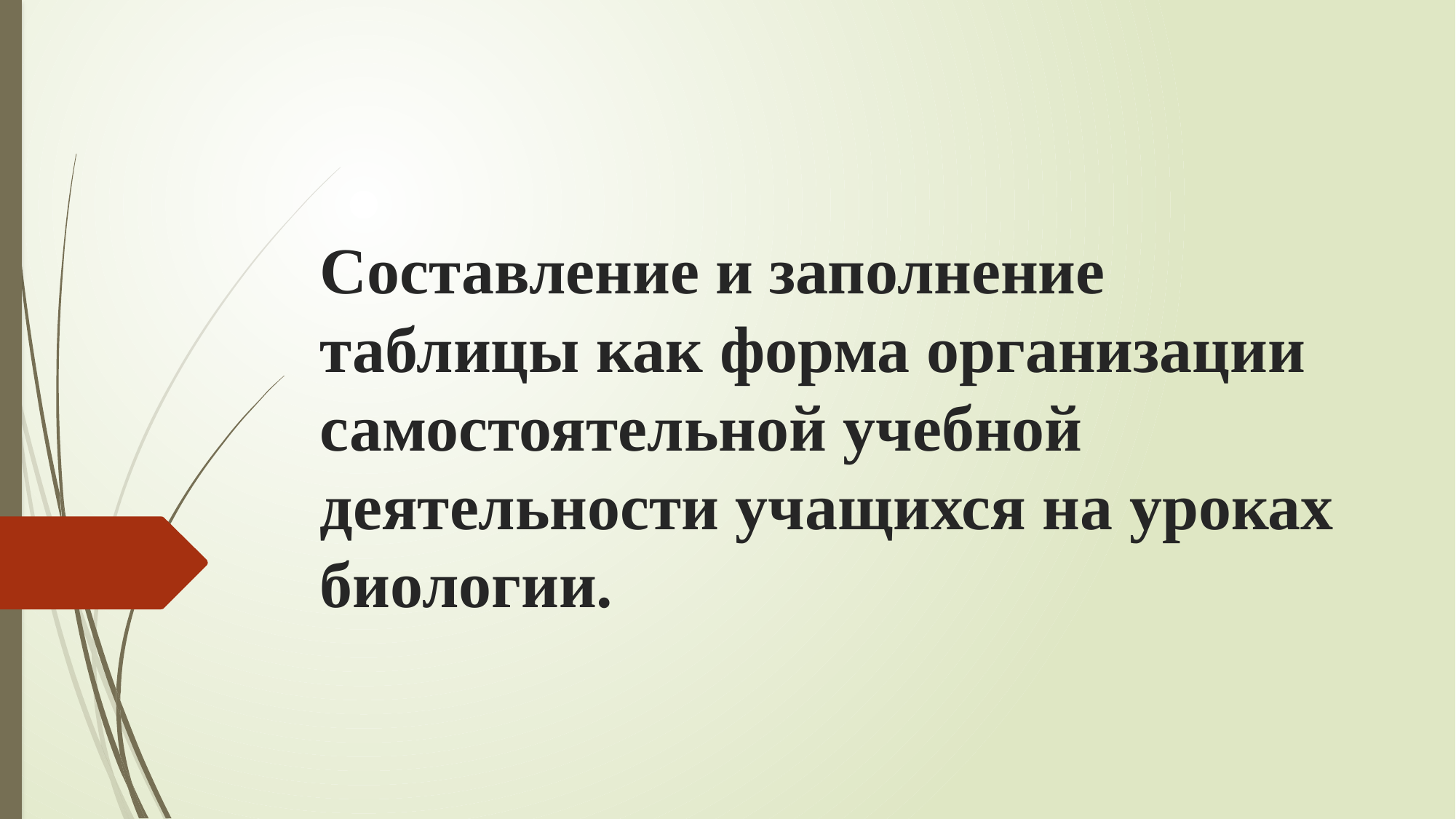

# Составление и заполнение таблицы как форма организации самостоятельной учебной деятельности учащихся на уроках биологии.